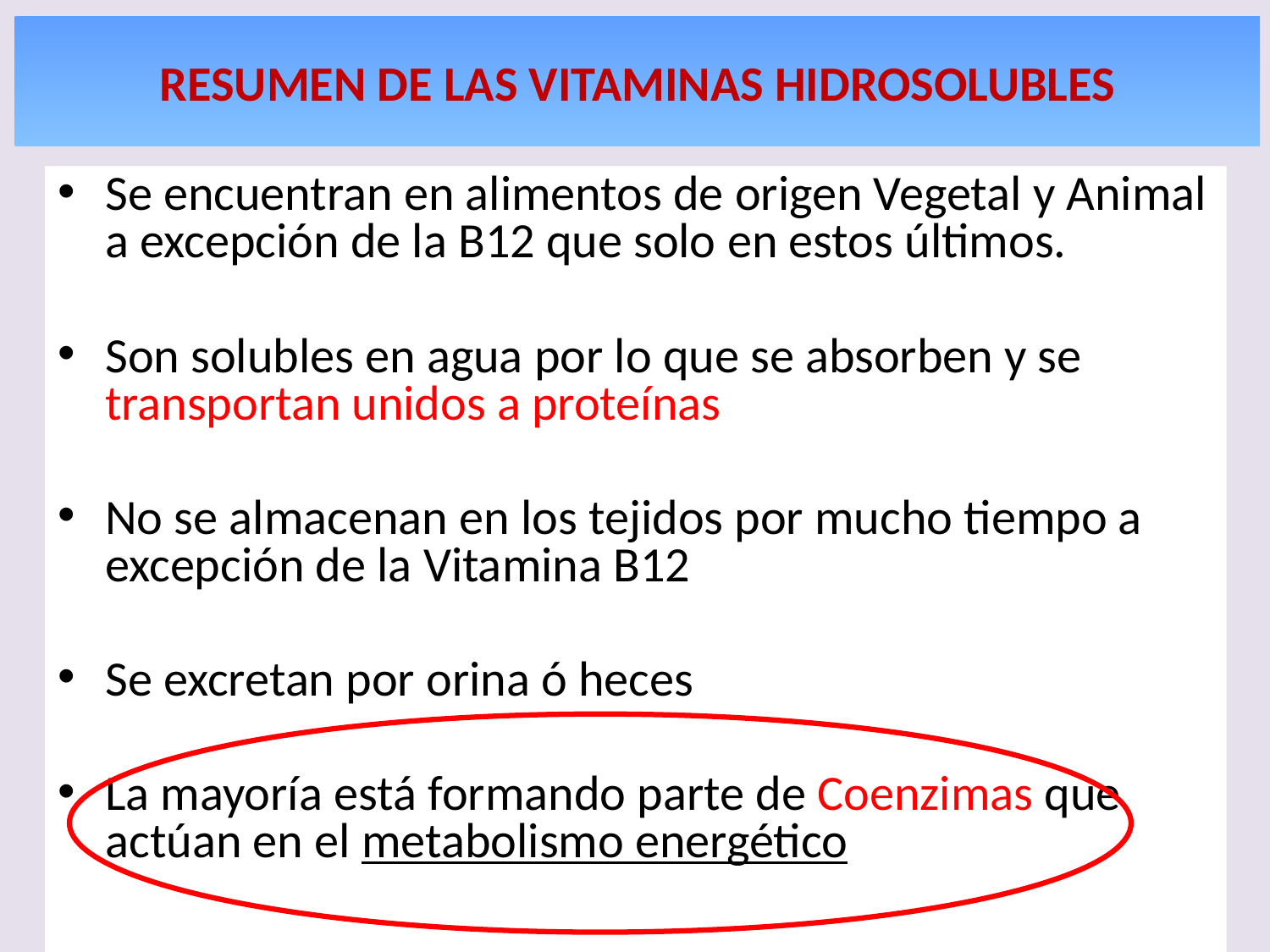

# RESUMEN DE LAS VITAMINAS HIDROSOLUBLES
Se encuentran en alimentos de origen Vegetal y Animal a excepción de la B12 que solo en estos últimos.

Son solubles en agua por lo que se absorben y se transportan unidos a proteínas

No se almacenan en los tejidos por mucho tiempo a excepción de la Vitamina B12

Se excretan por orina ó heces

La mayoría está formando parte de Coenzimas que actúan en el metabolismo energético